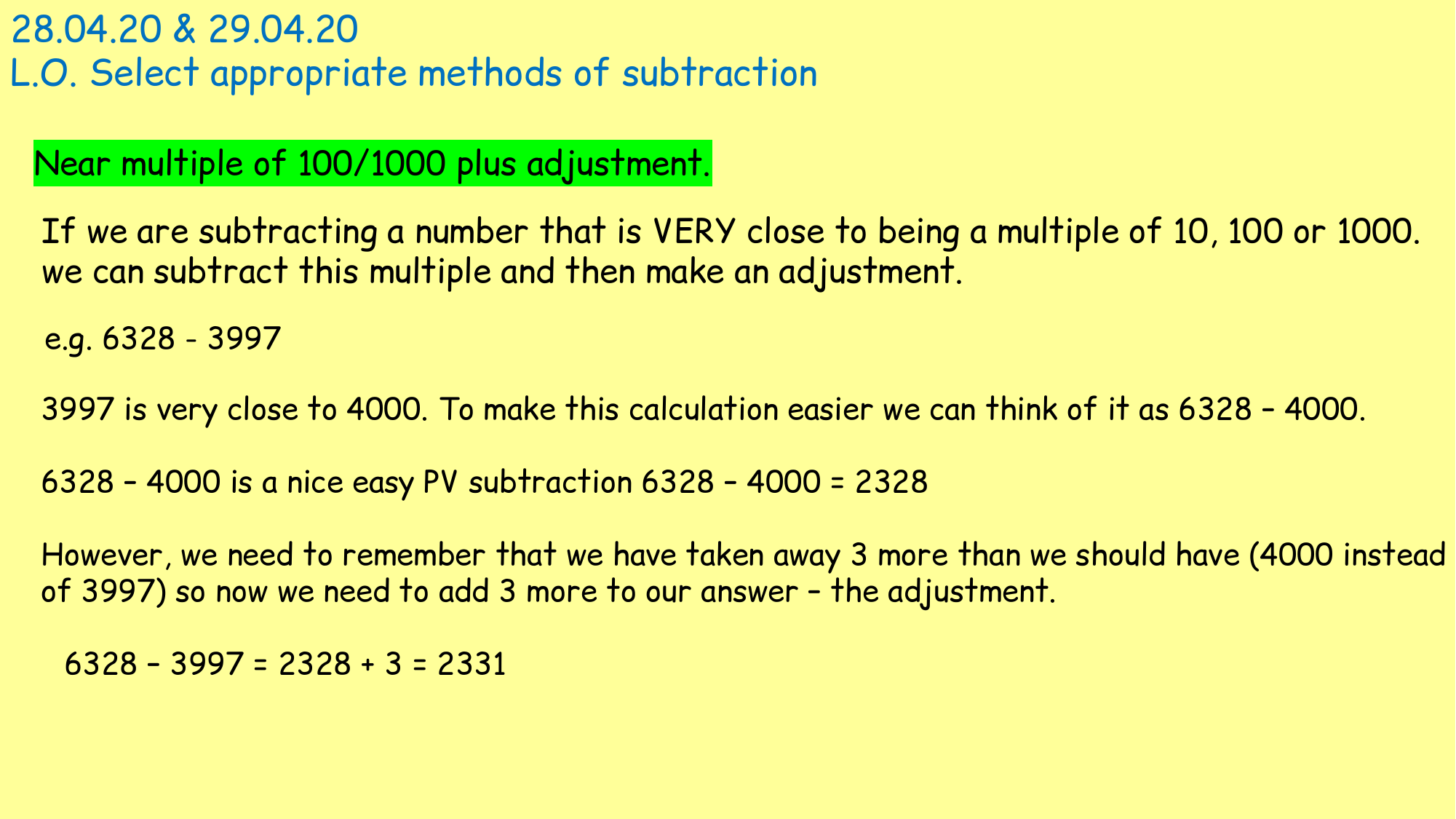

28.04.20 & 29.04.20
L.O. Select appropriate methods of subtraction
Near multiple of 100/1000 plus adjustment.
If we are subtracting a number that is VERY close to being a multiple of 10, 100 or 1000.
we can subtract this multiple and then make an adjustment.
e.g. 6328 - 3997
3997 is very close to 4000. To make this calculation easier we can think of it as 6328 – 4000.

6328 – 4000 is a nice easy PV subtraction 6328 – 4000 = 2328

However, we need to remember that we have taken away 3 more than we should have (4000 instead
of 3997) so now we need to add 3 more to our answer – the adjustment.
6328 – 3997 = 2328 + 3 = 2331